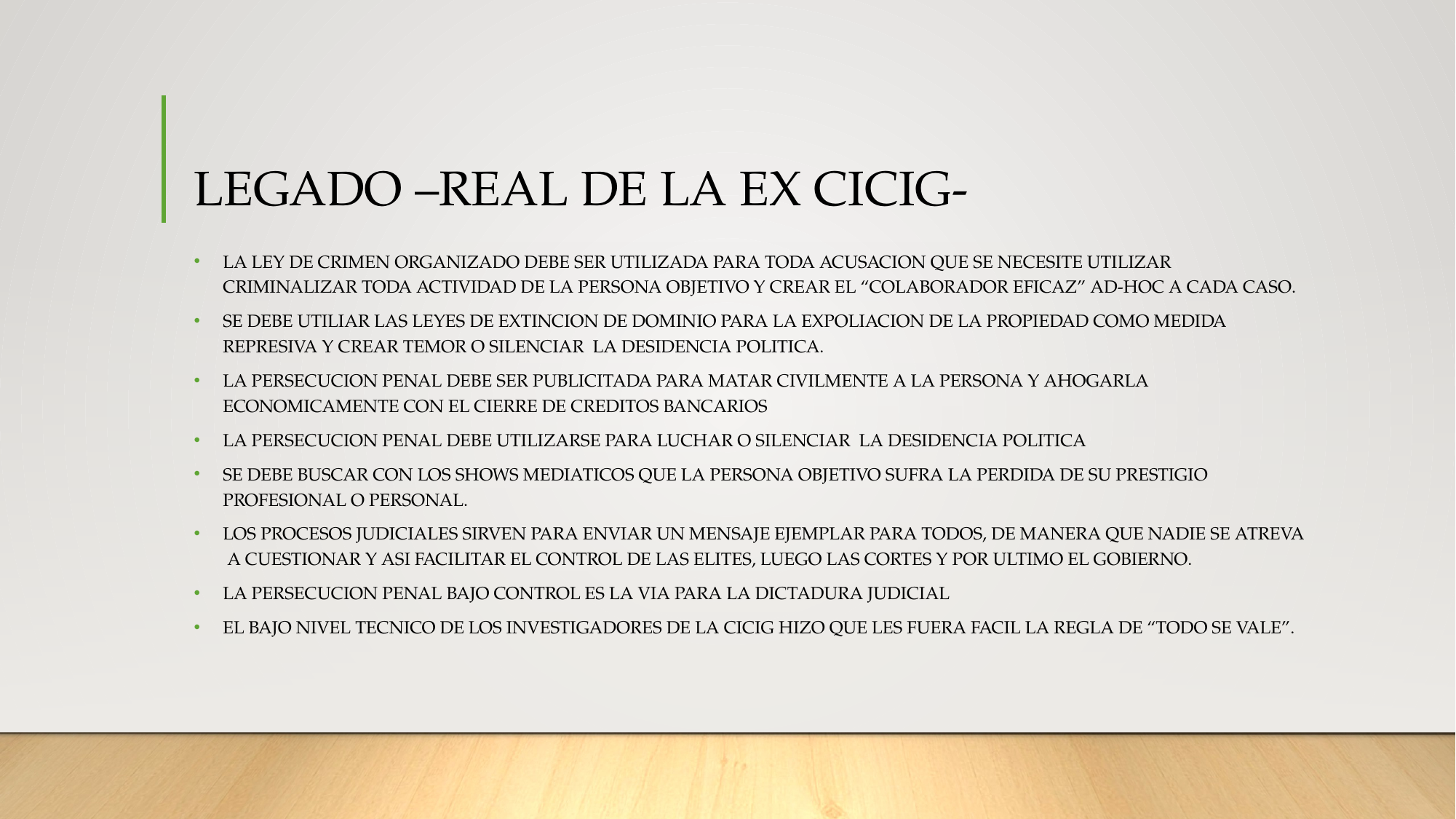

# LEGADO –REAL DE LA EX CICIG-
LA LEY DE CRIMEN ORGANIZADO DEBE SER UTILIZADA PARA TODA ACUSACION QUE SE NECESITE UTILIZAR CRIMINALIZAR TODA ACTIVIDAD DE LA PERSONA OBJETIVO Y CREAR EL “COLABORADOR EFICAZ” AD-HOC A CADA CASO.
SE DEBE UTILIAR LAS LEYES DE EXTINCION DE DOMINIO PARA LA EXPOLIACION DE LA PROPIEDAD COMO MEDIDA REPRESIVA Y CREAR TEMOR O SILENCIAR  LA DESIDENCIA POLITICA.
LA PERSECUCION PENAL DEBE SER PUBLICITADA PARA MATAR CIVILMENTE A LA PERSONA Y AHOGARLA ECONOMICAMENTE CON EL CIERRE DE CREDITOS BANCARIOS
LA PERSECUCION PENAL DEBE UTILIZARSE PARA LUCHAR O SILENCIAR  LA DESIDENCIA POLITICA
SE DEBE BUSCAR CON LOS SHOWS MEDIATICOS QUE LA PERSONA OBJETIVO SUFRA LA PERDIDA DE SU PRESTIGIO PROFESIONAL O PERSONAL.
LOS PROCESOS JUDICIALES SIRVEN PARA ENVIAR UN MENSAJE EJEMPLAR PARA TODOS, DE MANERA QUE NADIE SE ATREVA  A CUESTIONAR Y ASI FACILITAR EL CONTROL DE LAS ELITES, LUEGO LAS CORTES Y POR ULTIMO EL GOBIERNO.
LA PERSECUCION PENAL BAJO CONTROL ES LA VIA PARA LA DICTADURA JUDICIAL
EL BAJO NIVEL TECNICO DE LOS INVESTIGADORES DE LA CICIG HIZO QUE LES FUERA FACIL LA REGLA DE “TODO SE VALE”.